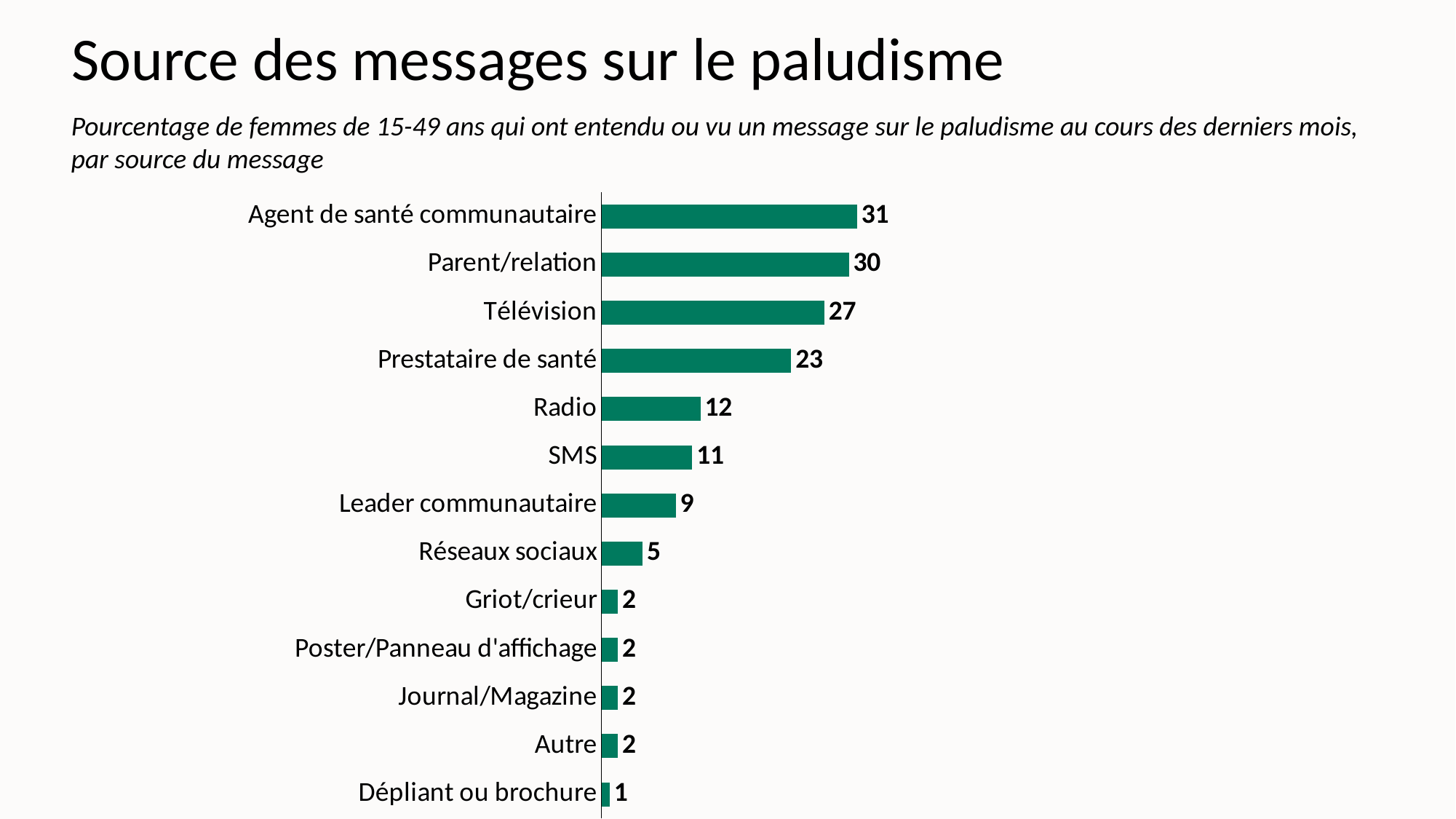

# Source des messages sur le paludisme
Pourcentage de femmes de 15-49 ans qui ont entendu ou vu un message sur le paludisme au cours des derniers mois,
par source du message

### Chart

| Category | Series 1 |
|---|---|
| Dépliant ou brochure | 1.0 |
| Autre | 2.0 |
| Journal/Magazine | 2.0 |
| Poster/Panneau d'affichage | 2.0 |
| Griot/crieur | 2.0 |
| Réseaux sociaux | 5.0 |
| Leader communautaire | 9.0 |
| SMS | 11.0 |
| Radio | 12.0 |
| Prestataire de santé | 23.0 |
| Télévision | 27.0 |
| Parent/relation | 30.0 |
| Agent de santé communautaire | 31.0 |